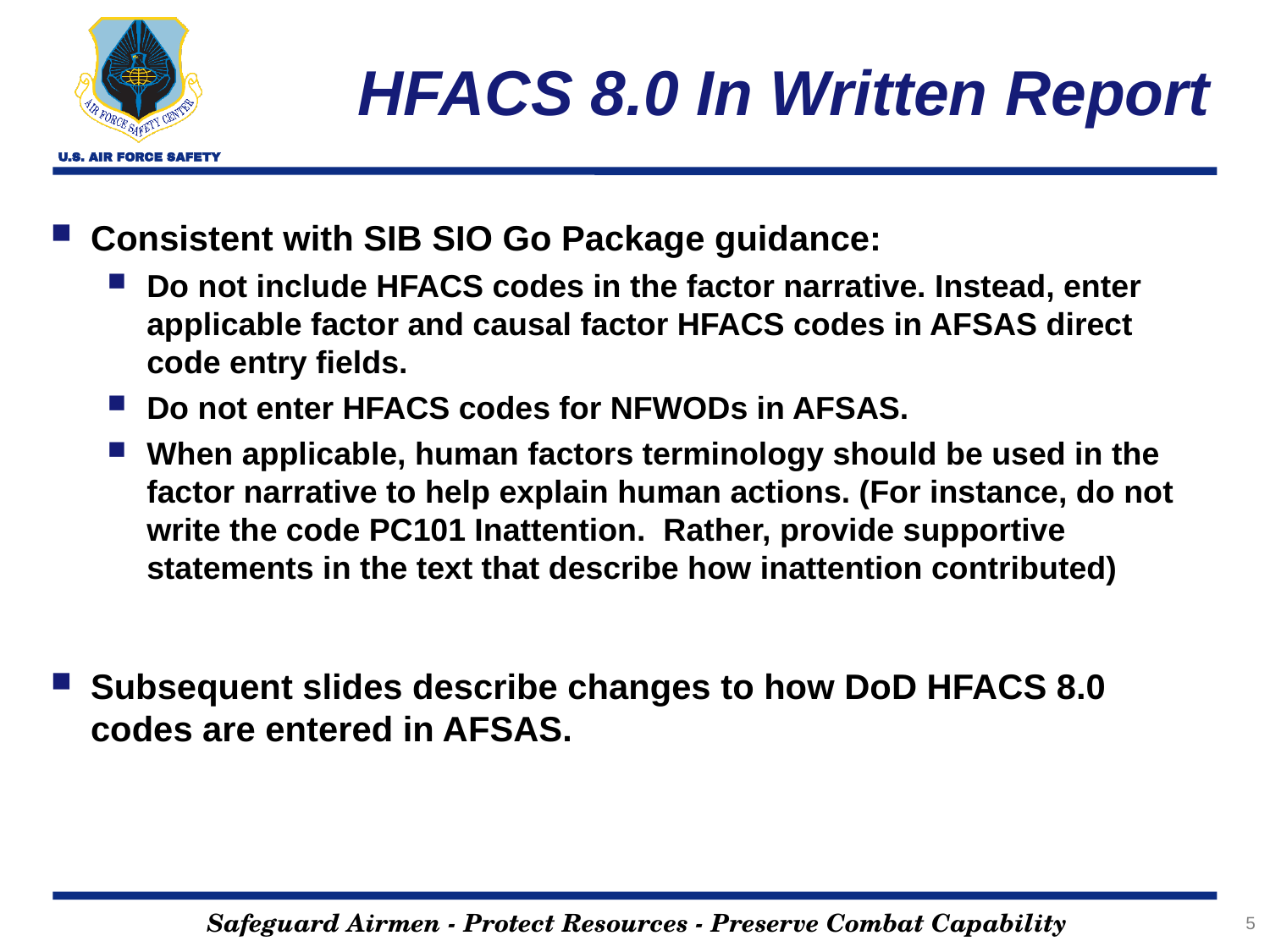

# HFACS 8.0 In Written Report
Consistent with SIB SIO Go Package guidance:
Do not include HFACS codes in the factor narrative. Instead, enter applicable factor and causal factor HFACS codes in AFSAS direct code entry fields.
Do not enter HFACS codes for NFWODs in AFSAS.
When applicable, human factors terminology should be used in the factor narrative to help explain human actions. (For instance, do not write the code PC101 Inattention.  Rather, provide supportive statements in the text that describe how inattention contributed)

Subsequent slides describe changes to how DoD HFACS 8.0 codes are entered in AFSAS.

5